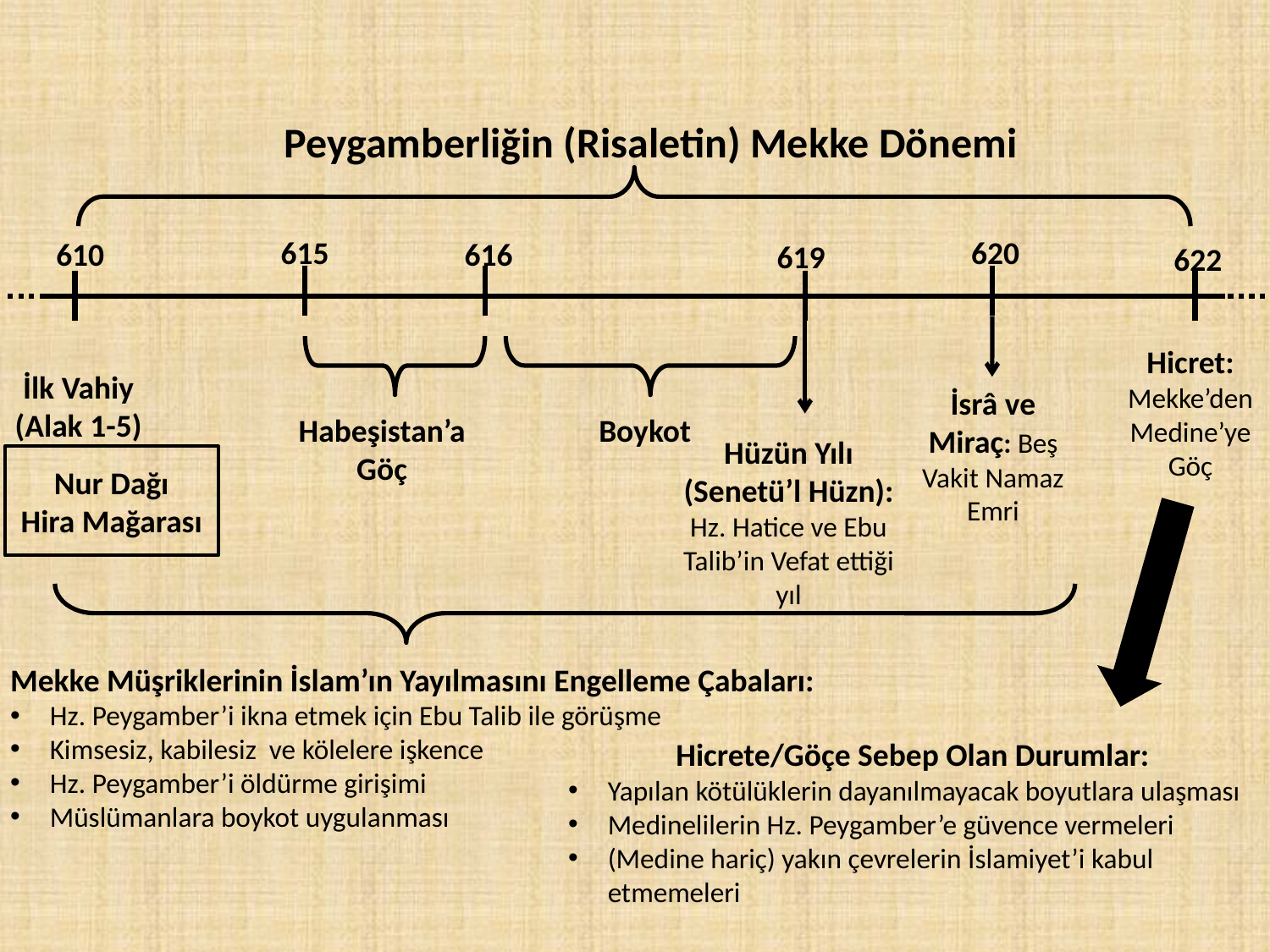

Peygamberliğin (Risaletin) Mekke Dönemi

615
620
610
616
619
622

Hicret: Mekke’den Medine’ye Göç
İlk Vahiy
(Alak 1-5)
İsrâ ve Miraç: Beş Vakit Namaz Emri
Habeşistan’a Göç
Boykot
Hüzün Yılı (Senetü’l Hüzn): Hz. Hatice ve Ebu Talib’in Vefat ettiği yıl
Nur Dağı
Hira Mağarası

Mekke Müşriklerinin İslam’ın Yayılmasını Engelleme Çabaları:
Hz. Peygamber’i ikna etmek için Ebu Talib ile görüşme
Kimsesiz, kabilesiz  ve kölelere işkence
Hz. Peygamber’i öldürme girişimi
Müslümanlara boykot uygulanması
Hicrete/Göçe Sebep Olan Durumlar:
Yapılan kötülüklerin dayanılmayacak boyutlara ulaşması
Medinelilerin Hz. Peygamber’e güvence vermeleri
(Medine hariç) yakın çevrelerin İslamiyet’i kabul etmemeleri